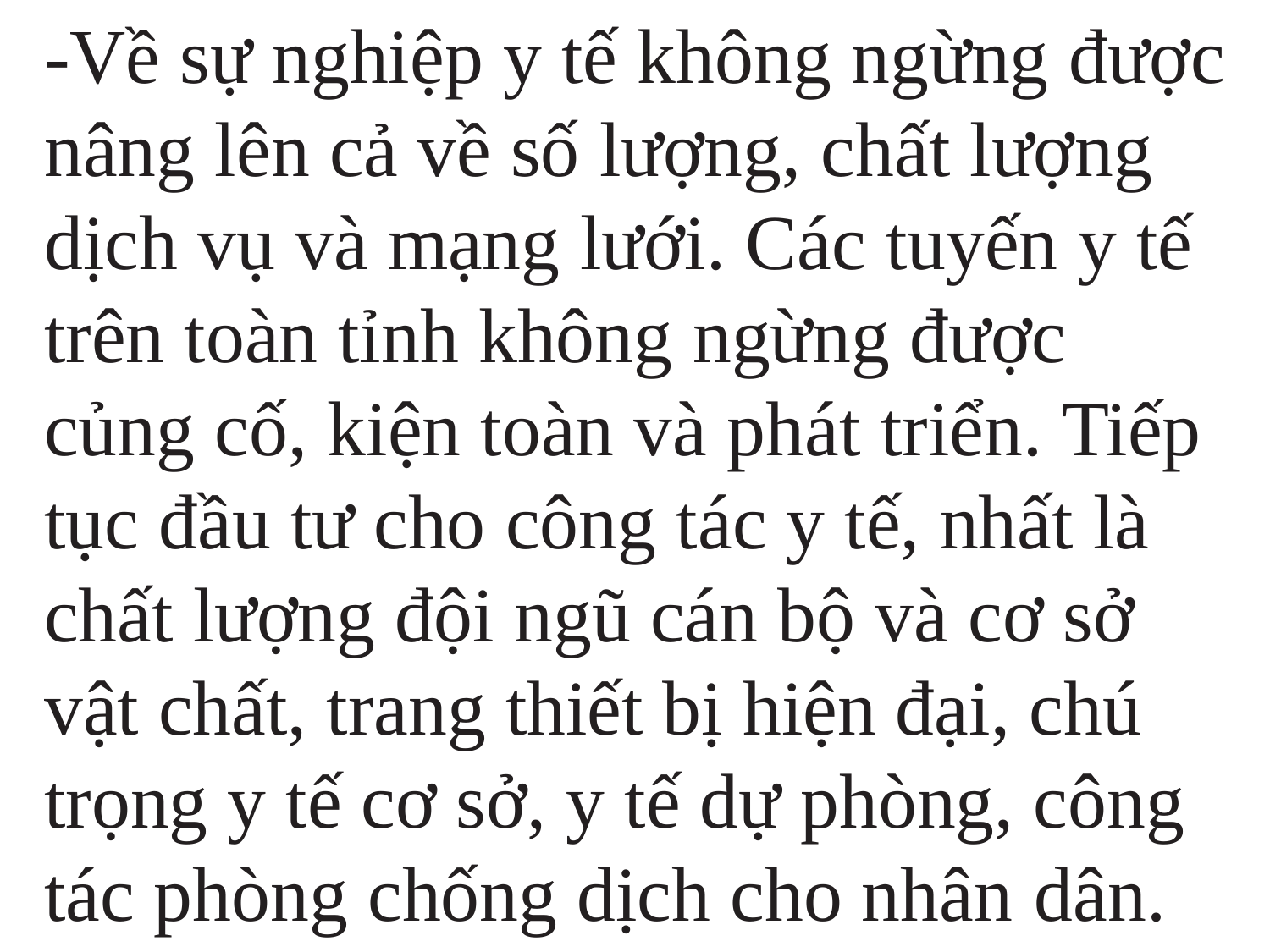

-Về sự nghiệp y tế không ngừng được nâng lên cả về số lượng, chất lượng dịch vụ và mạng lưới. Các tuyến y tế trên toàn tỉnh không ngừng được củng cố, kiện toàn và phát triển. Tiếp tục đầu tư cho công tác y tế, nhất là chất lượng đội ngũ cán bộ và cơ sở vật chất, trang thiết bị hiện đại, chú trọng y tế cơ sở, y tế dự phòng, công tác phòng chống dịch cho nhân dân.